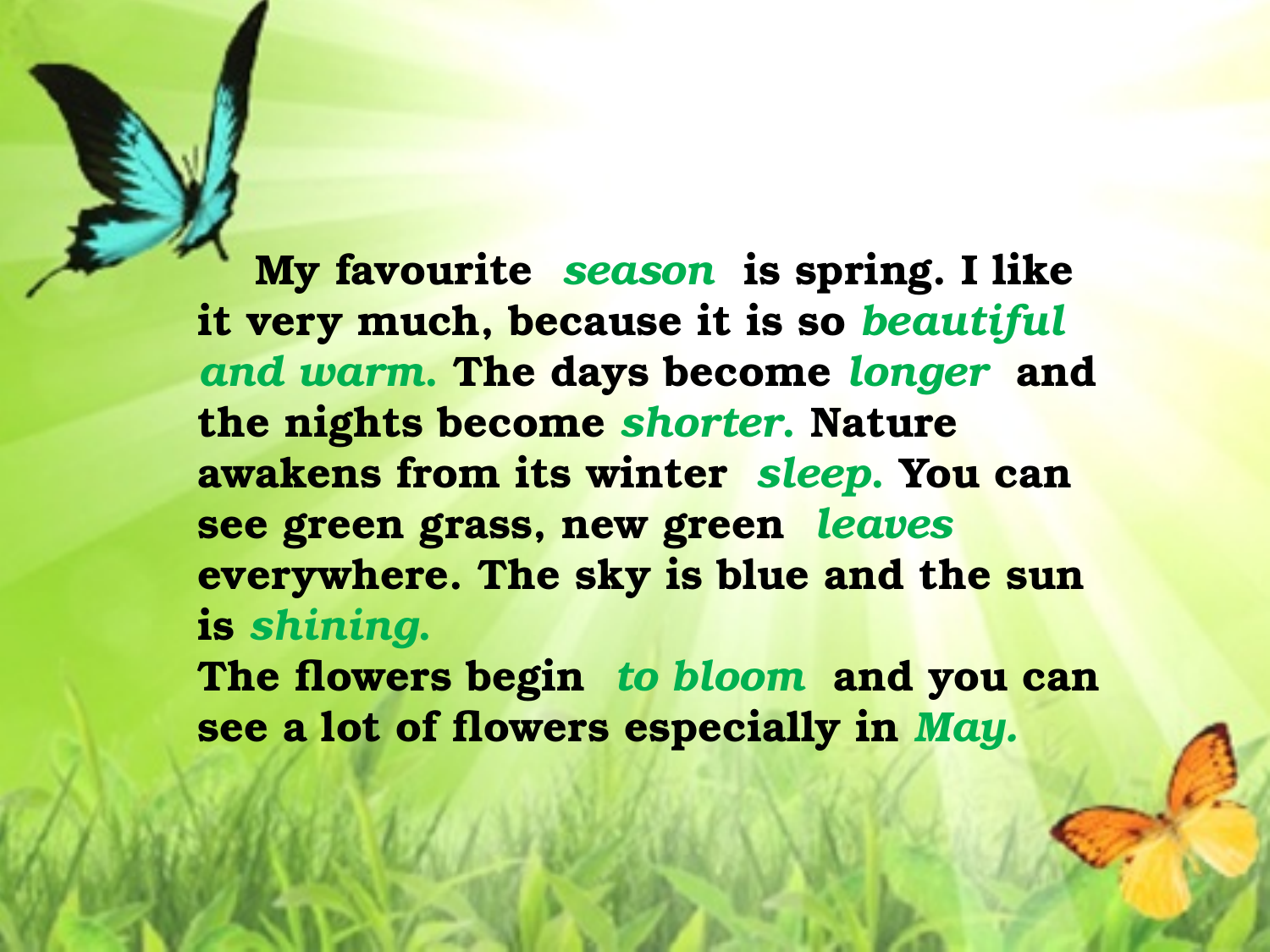

My favourite  season  is spring. I like it very much, because it is so beautiful and warm. The days become longer  and the nights become shorter. Nature awakens from its winter  sleep. You can see green grass, new green  leaves  everywhere. The sky is blue and the sun is shining.
The flowers begin  to bloom  and you can see a lot of flowers especially in May.